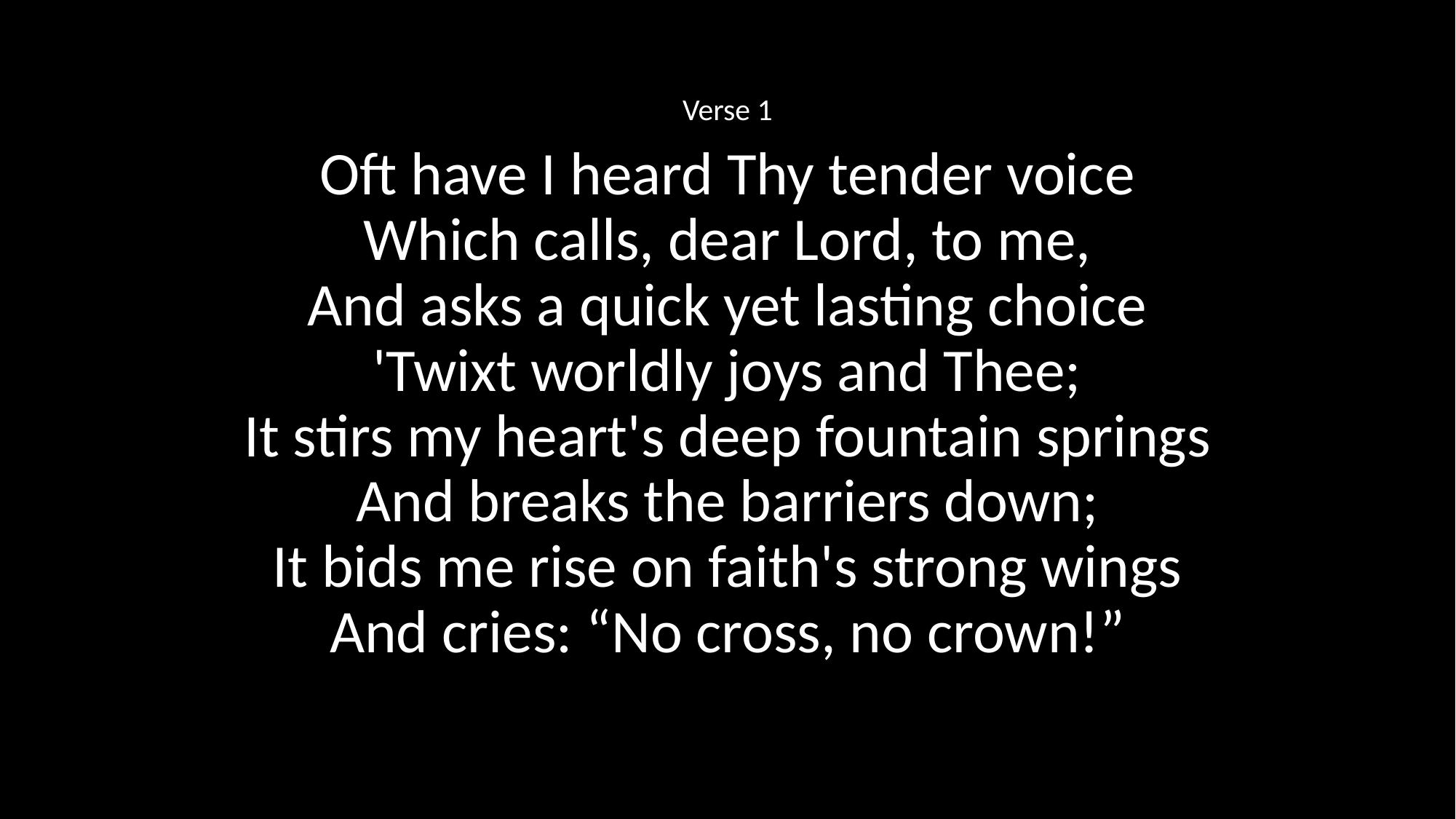

Verse 1
Oft have I heard Thy tender voice
Which calls, dear Lord, to me,
And asks a quick yet lasting choice
'Twixt worldly joys and Thee;
It stirs my heart's deep fountain springs
And breaks the barriers down;
It bids me rise on faith's strong wings
And cries: “No cross, no crown!”